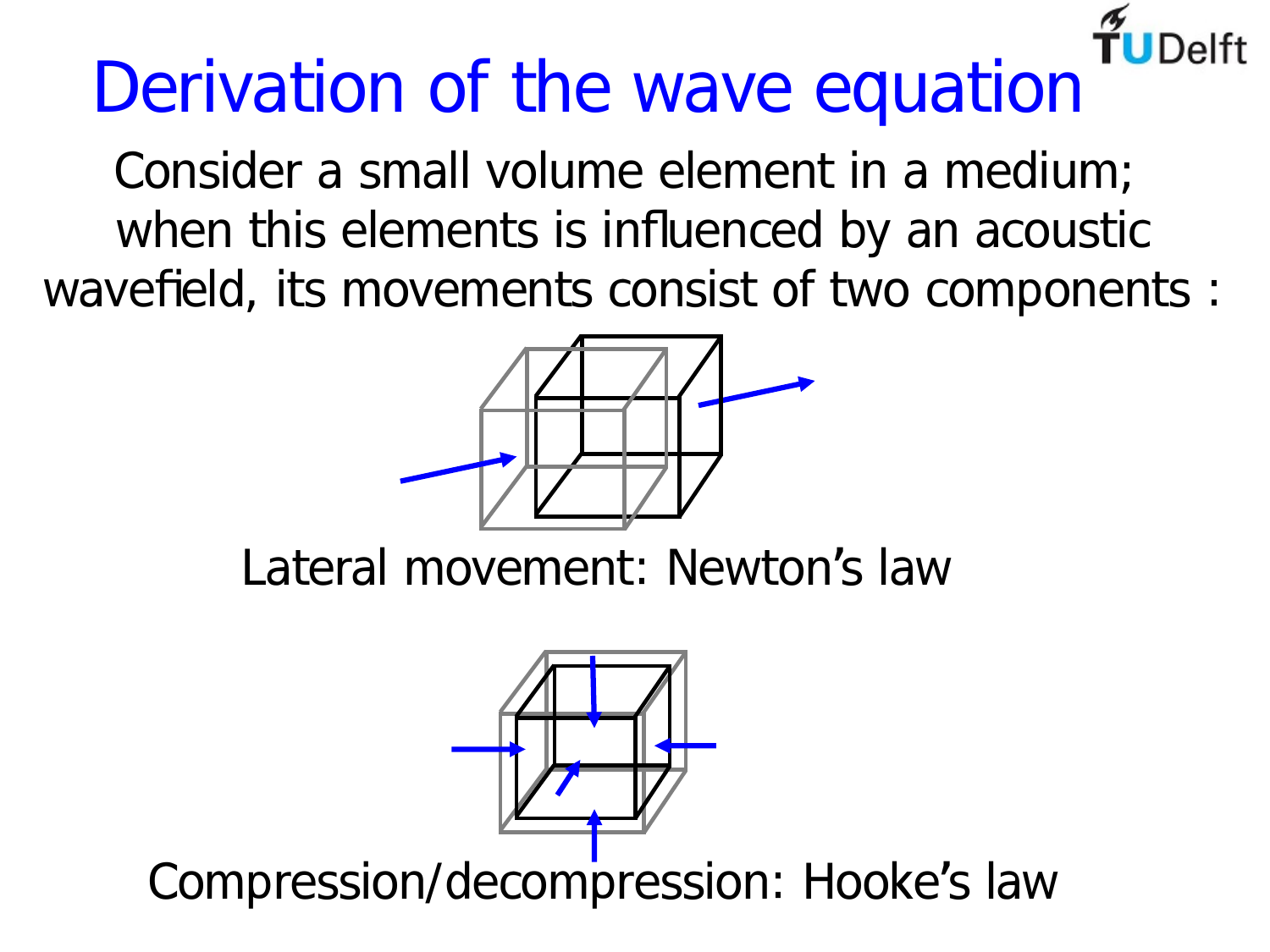

# Derivation of the wave equation
Consider a small volume element in a medium;
 when this elements is influenced by an acoustic
wavefield, its movements consist of two components :

Lateral movement: Newton’s law

Compression/decompression: Hooke’s law